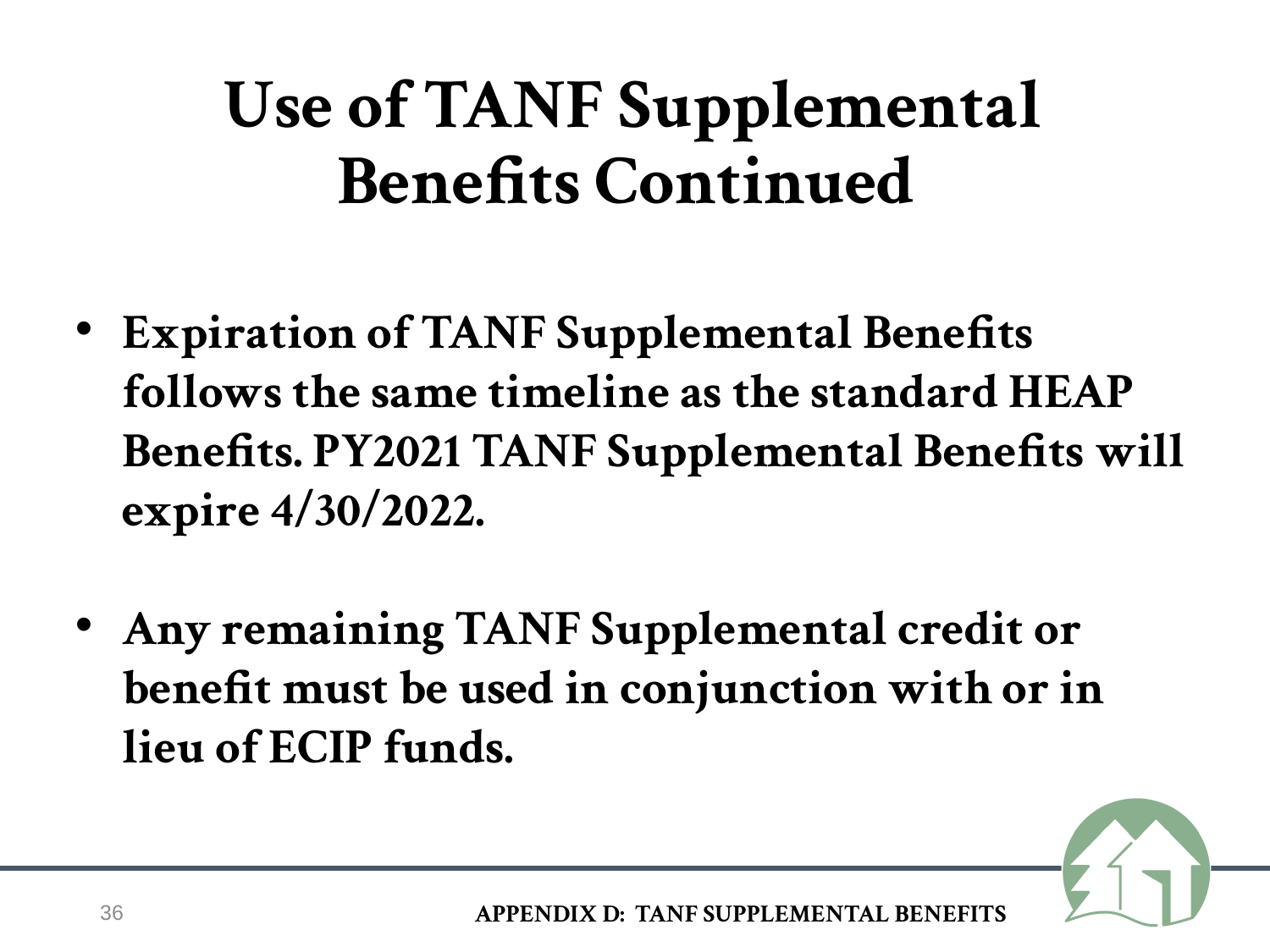

Use of TANF Supplemental
Benefits Continued
Expiration of TANF Supplemental Benefits follows the same timeline as the standard HEAP Benefits. PY2021 TANF Supplemental Benefits will expire 4/30/2022.

Any remaining TANF Supplemental credit or benefit must be used in conjunction with or in lieu of ECIP funds.

36
APPENDIX D:  TANF SUPPLEMENTAL BENEFITS